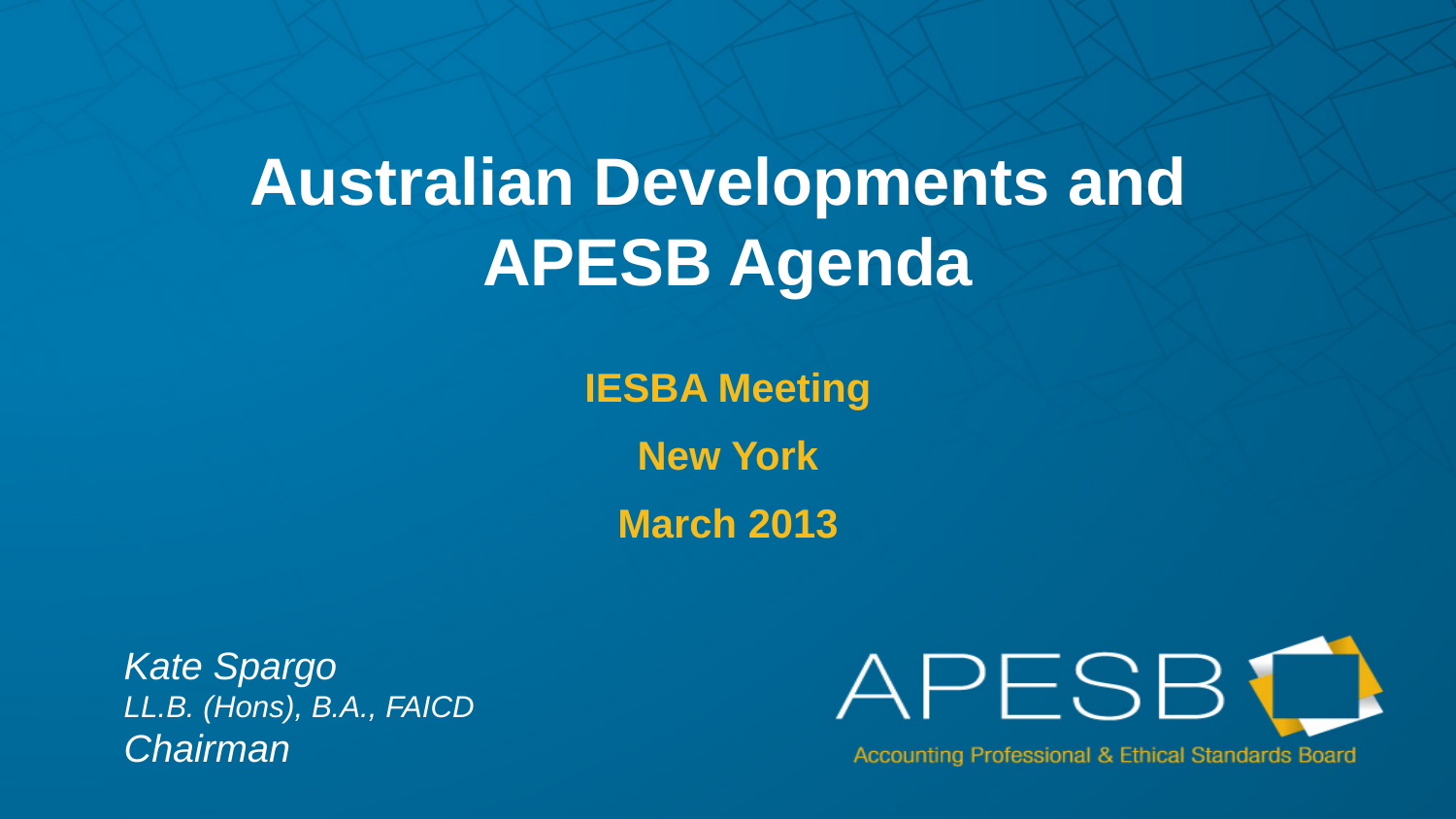

# Australian Developments and APESB Agenda
IESBA Meeting
New York
March 2013
Kate Spargo
LL.B. (Hons), B.A., FAICD
Chairman